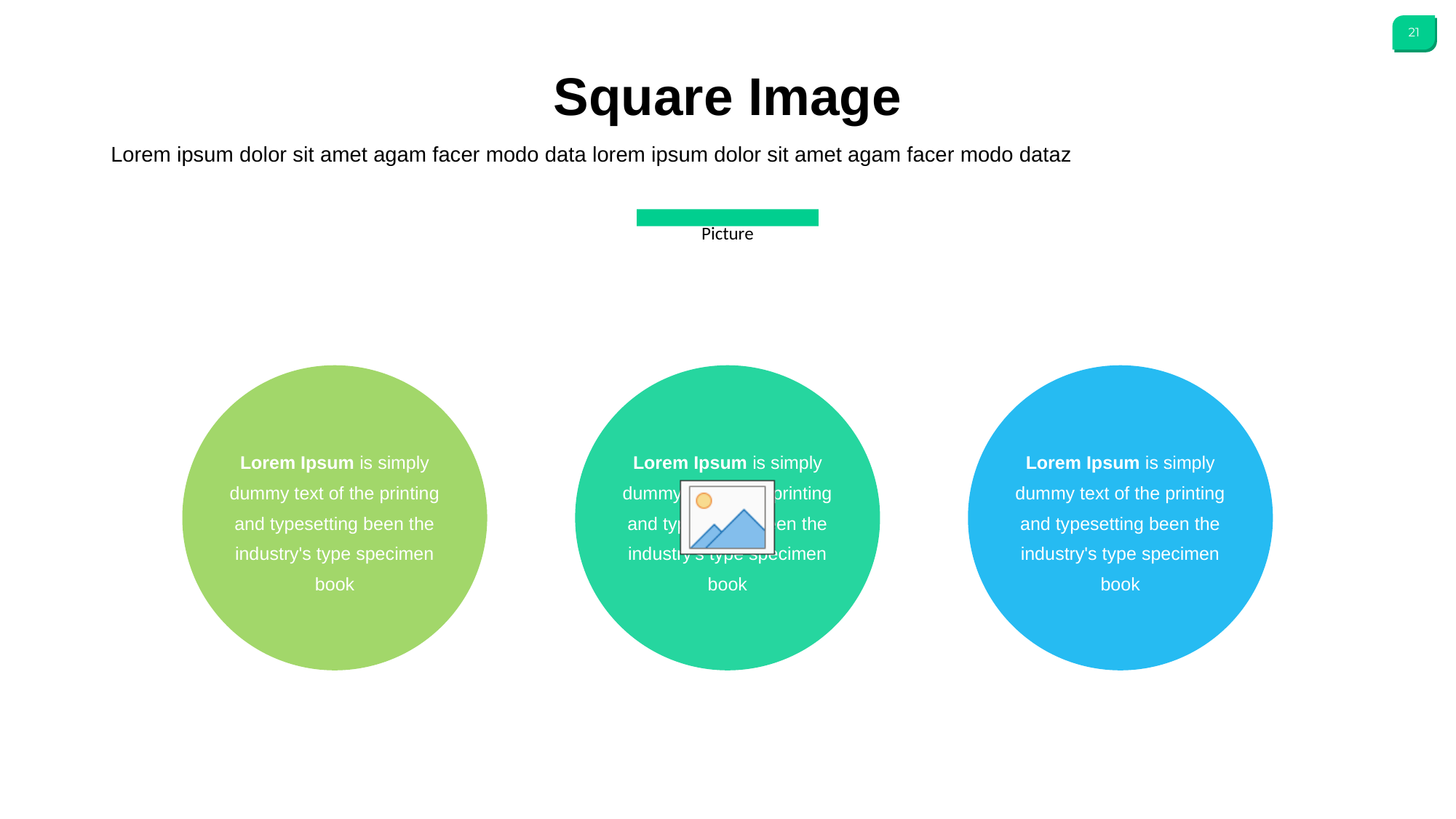

Square Image
Lorem ipsum dolor sit amet agam facer modo data lorem ipsum dolor sit amet agam facer modo dataz

Lorem Ipsum is simply dummy text of the printing and typesetting been the industry's type specimen book
Lorem Ipsum is simply dummy text of the printing and typesetting been the industry's type specimen book
Lorem Ipsum is simply dummy text of the printing and typesetting been the industry's type specimen book